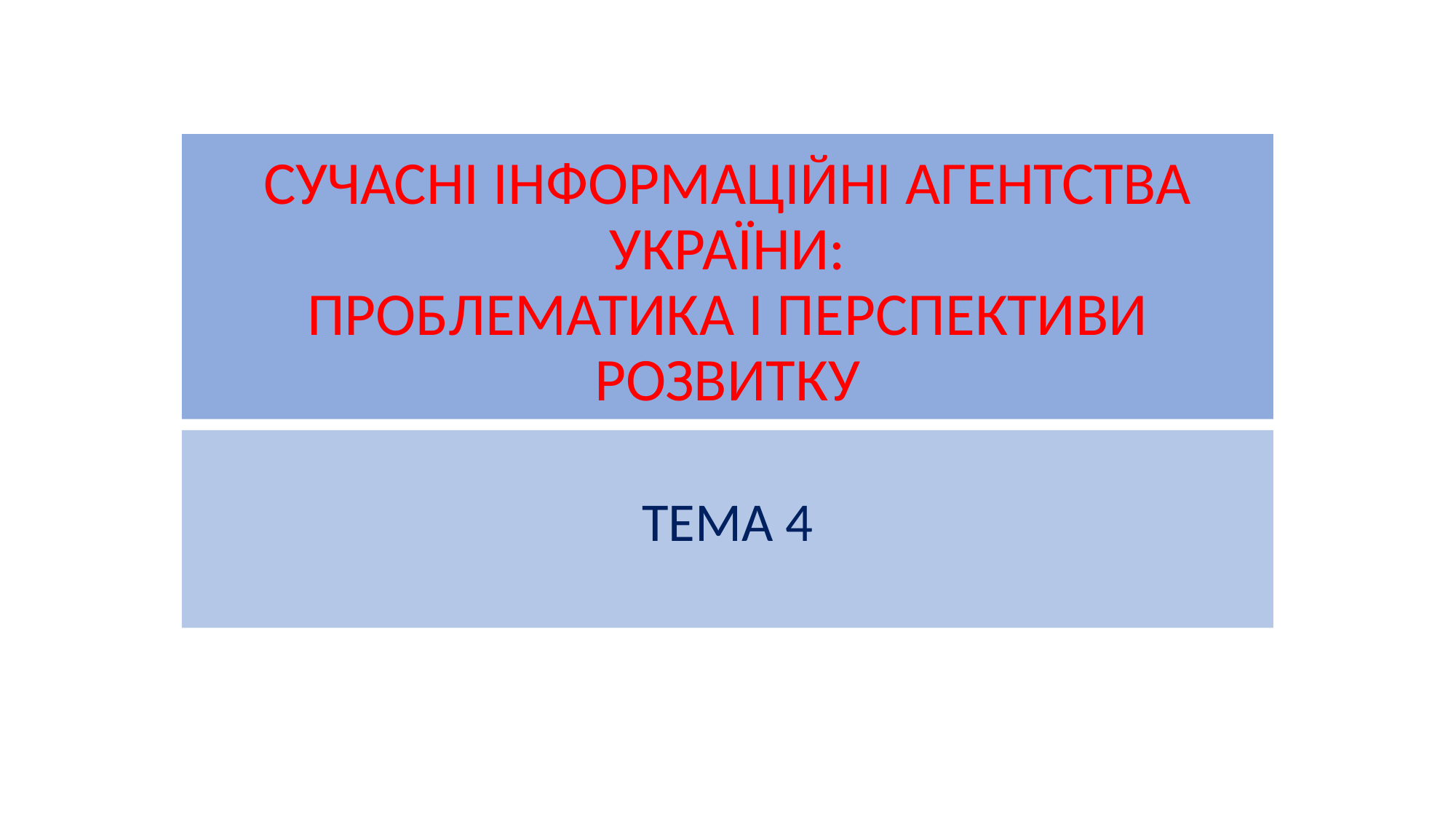

# СУЧАСНІ ІНФОРМАЦІЙНІ АГЕНТСТВА УКРАЇНИ: ПРОБЛЕМАТИКА І ПЕРСПЕКТИВИ РОЗВИТКУ

ТЕМА 4